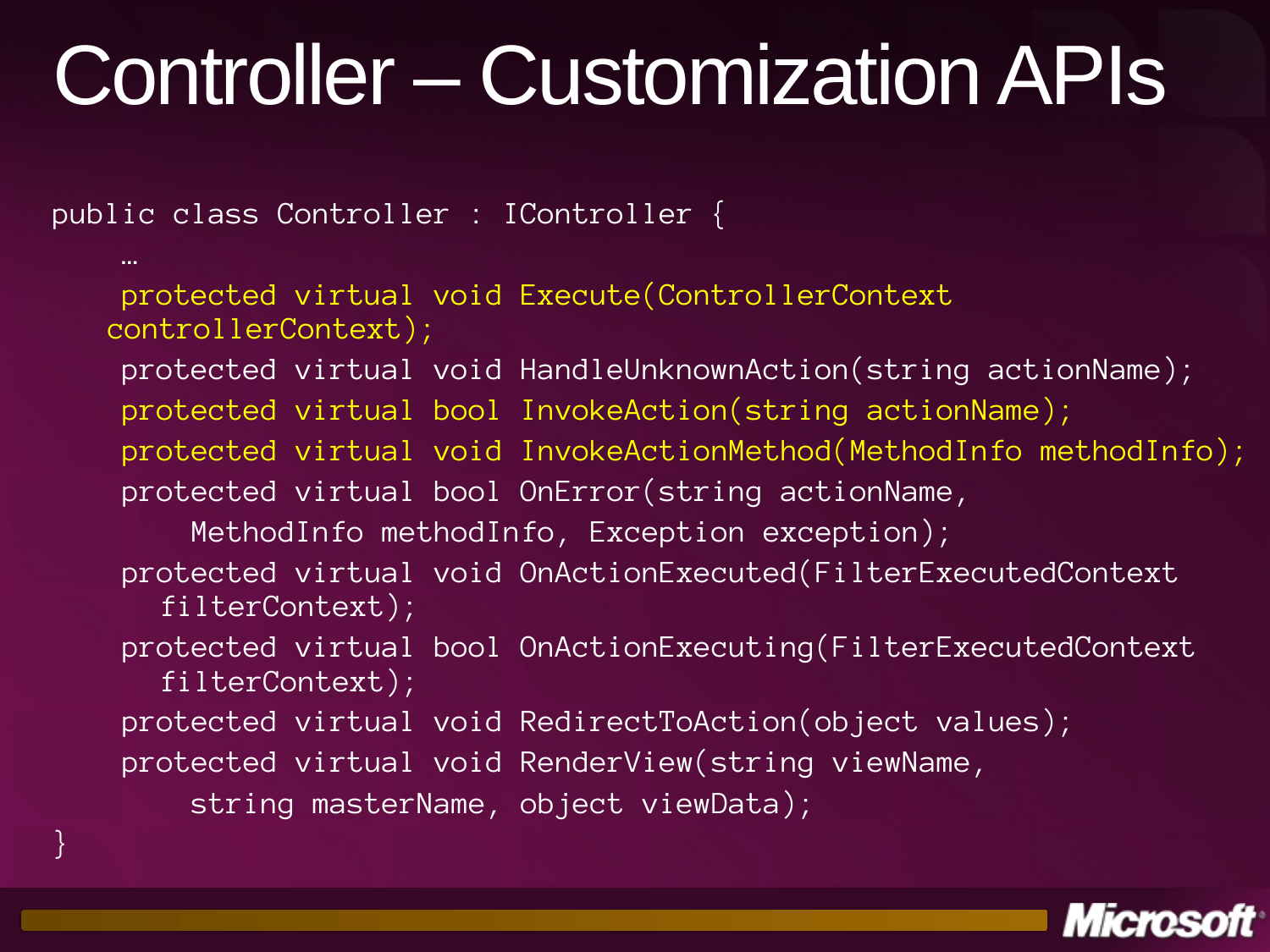

# Controller – Customization APIs
public class Controller : IController {
    …
    protected virtual void Execute(ControllerContext controllerContext);
    protected virtual void HandleUnknownAction(string actionName);
    protected virtual bool InvokeAction(string actionName);
    protected virtual void InvokeActionMethod(MethodInfo methodInfo);
    protected virtual bool OnError(string actionName,
        MethodInfo methodInfo, Exception exception);
    protected virtual void OnActionExecuted(FilterExecutedContext
   filterContext);
    protected virtual bool OnActionExecuting(FilterExecutedContext
   filterContext);
    protected virtual void RedirectToAction(object values);
    protected virtual void RenderView(string viewName,
        string masterName, object viewData);
}